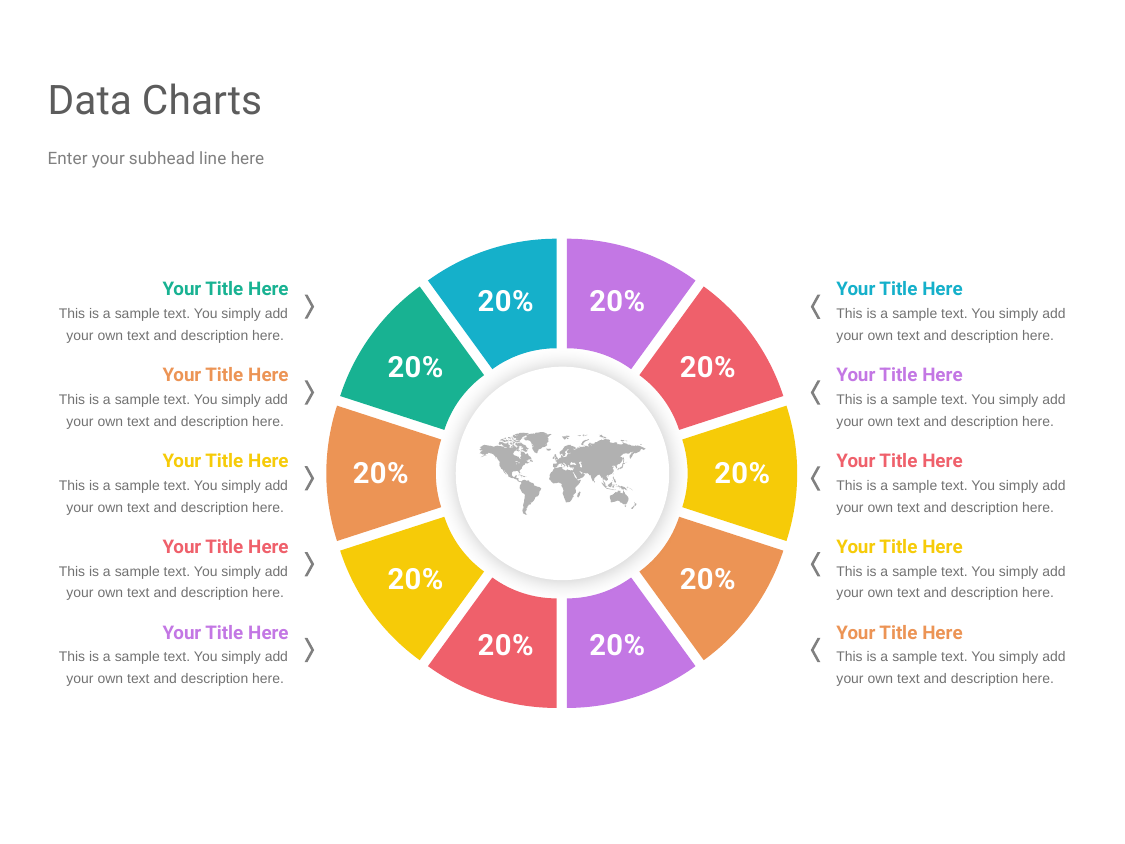

# Data Charts
Enter your subhead line here

### Chart

| Category | Sales |
|---|---|
| 2010 | 0.2 |
| 2011 | 0.2 |
| 2012 | 0.2 |
| 2016 | 0.2 |
| 2017 | 0.2 |
| 2018 | 0.2 |
| 2019 | 0.2 |
| 2020 | 0.2 |
| 2020 | 0.2 |
| 2021 | 0.2 |
Your Title Here
This is a sample text. You simply add your own text and description here.
Your Title Here
This is a sample text. You simply add your own text and description here.

Your Title Here
This is a sample text. You simply add your own text and description here.
Your Title Here
This is a sample text. You simply add your own text and description here.

Your Title Here
This is a sample text. You simply add your own text and description here.
Your Title Here
This is a sample text. You simply add your own text and description here.

Your Title Here
This is a sample text. You simply add your own text and description here.
Your Title Here
This is a sample text. You simply add your own text and description here.

Your Title Here
This is a sample text. You simply add your own text and description here.
Your Title Here
This is a sample text. You simply add your own text and description here.